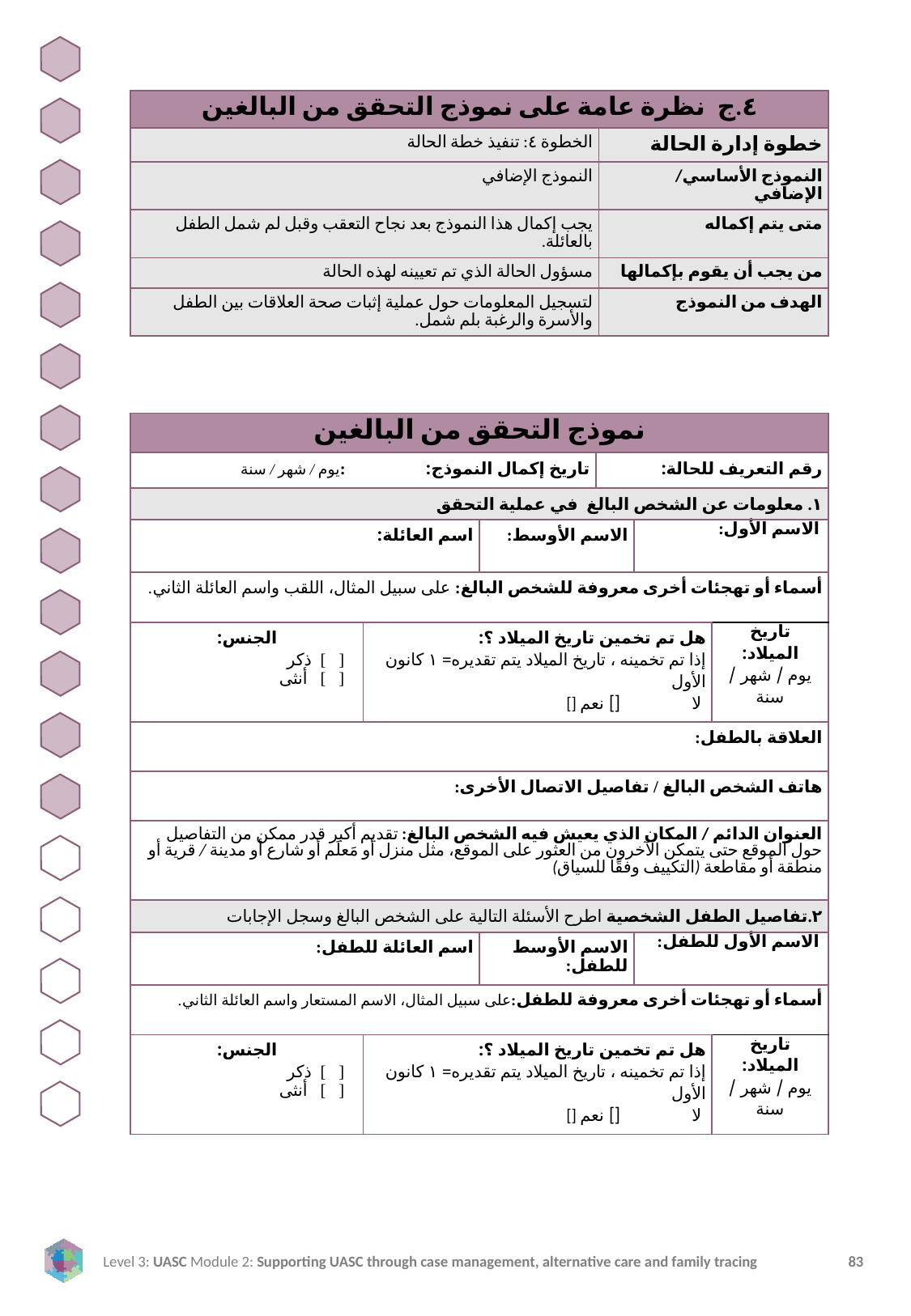

| ٤.ج نظرة عامة على نموذج التحقق من البالغين |  |
| --- | --- |
| الخطوة ٤: تنفيذ خطة الحالة | خطوة إدارة الحالة |
| النموذج الإضافي | النموذج الأساسي/ الإضافي |
| يجب إكمال هذا النموذج بعد نجاح التعقب وقبل لم شمل الطفل بالعائلة. | متى يتم إكماله |
| مسؤول الحالة الذي تم تعيينه لهذه الحالة | من يجب أن يقوم بإكمالها |
| لتسجيل المعلومات حول عملية إثبات صحة العلاقات بين الطفل والأسرة والرغبة بلم شمل. | الهدف من النموذج |

| نموذج التحقق من البالغين |  |  |  |  |  |
| --- | --- | --- | --- | --- | --- |
| تاريخ إكمال النموذج: :يوم / شهر / سنة |  |  | رقم التعريف للحالة: |  |  |
| ١. معلومات عن الشخص البالغ في عملية التحقق |  |  |  |  |  |
| اسم العائلة: |  | الاسم الأوسط: |  | الاسم الأول: | الاسم الأول: |
| أسماء أو تهجئات أخرى معروفة للشخص البالغ: على سبيل المثال، اللقب واسم العائلة الثاني. |  |  |  |  |  |
| الجنس: [ ] ذكر [ ] أنثى | هل تم تخمين تاريخ الميلاد ؟: إذا تم تخمينه ، تاريخ الميلاد يتم تقديره= ١ كانون الأول [] لا [] نعم |  |  |  | تاريخ الميلاد: يوم / شهر / سنة |
| العلاقة بالطفل: |  |  |  |  |  |
| هاتف الشخص البالغ / تفاصيل الاتصال الأخرى: |  |  |  |  |  |
| العنوان الدائم / المكان الذي يعيش فيه الشخص البالغ: تقديم أكبر قدر ممكن من التفاصيل حول الموقع حتى يتمكن الآخرون من العثور على الموقع، مثل منزل أو مَعلَم أو شارع أو مدينة / قرية أو منطقة أو مقاطعة (التكييف وفقًا للسياق) |  |  |  |  |  |
| ٢.تفاصيل الطفل الشخصية اطرح الأسئلة التالية على الشخص البالغ وسجل الإجابات |  |  |  |  |  |
| اسم العائلة للطفل: |  | الاسم الأوسط للطفل: |  | الاسم الأول للطفل: | الاسم الأول للطفل: |
| أسماء أو تهجئات أخرى معروفة للطفل:على سبيل المثال، الاسم المستعار واسم العائلة الثاني. |  |  |  |  |  |
| الجنس: [ ] ذكر [ ] أنثى | هل تم تخمين تاريخ الميلاد ؟: إذا تم تخمينه ، تاريخ الميلاد يتم تقديره= ١ كانون الأول [] لا [] نعم |  |  |  | تاريخ الميلاد: يوم / شهر / سنة |